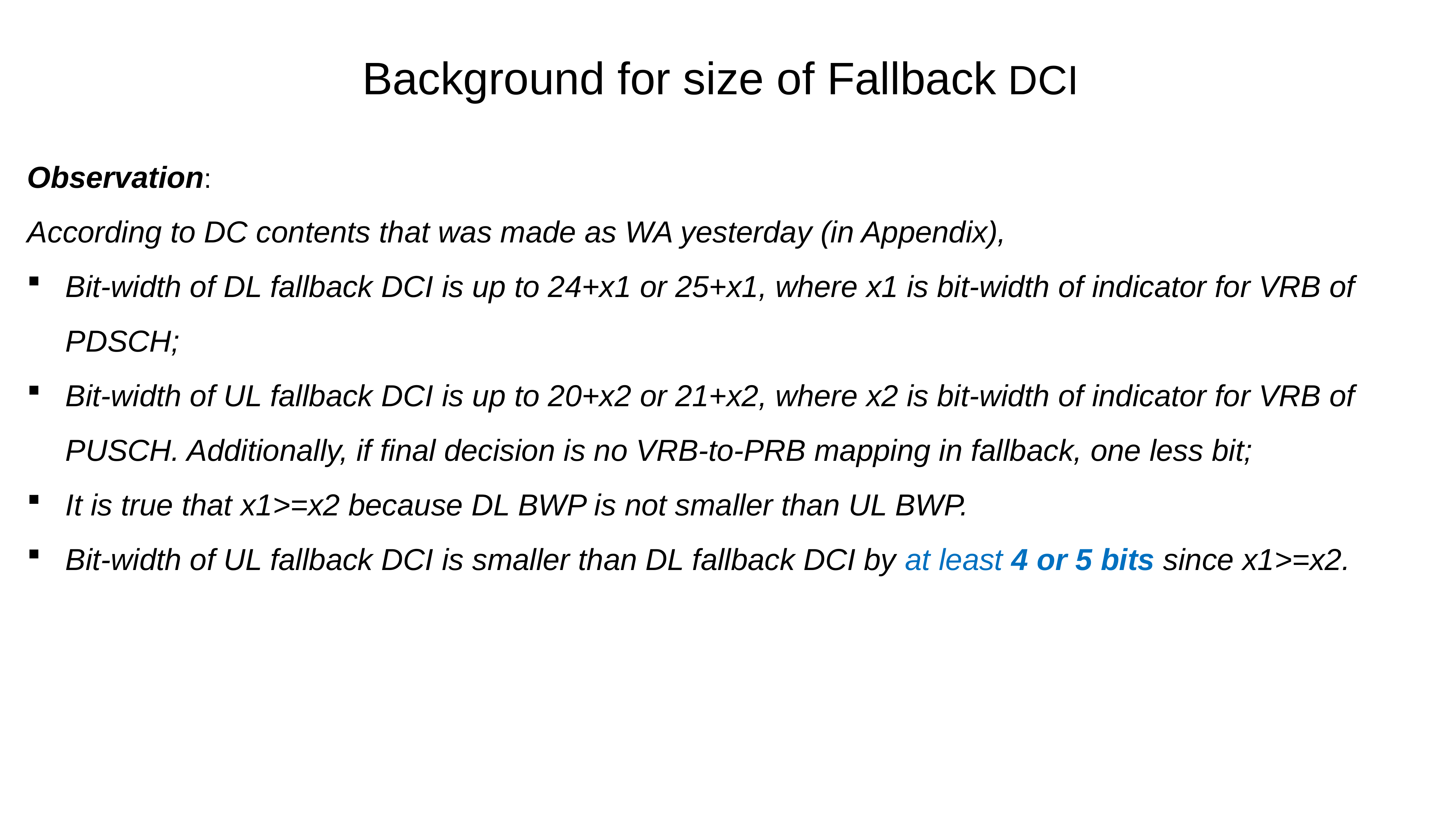

# Background for size of Fallback DCI
Observation:
According to DC contents that was made as WA yesterday (in Appendix),
Bit-width of DL fallback DCI is up to 24+x1 or 25+x1, where x1 is bit-width of indicator for VRB of PDSCH;
Bit-width of UL fallback DCI is up to 20+x2 or 21+x2, where x2 is bit-width of indicator for VRB of PUSCH. Additionally, if final decision is no VRB-to-PRB mapping in fallback, one less bit;
It is true that x1>=x2 because DL BWP is not smaller than UL BWP.
Bit-width of UL fallback DCI is smaller than DL fallback DCI by at least 4 or 5 bits since x1>=x2.